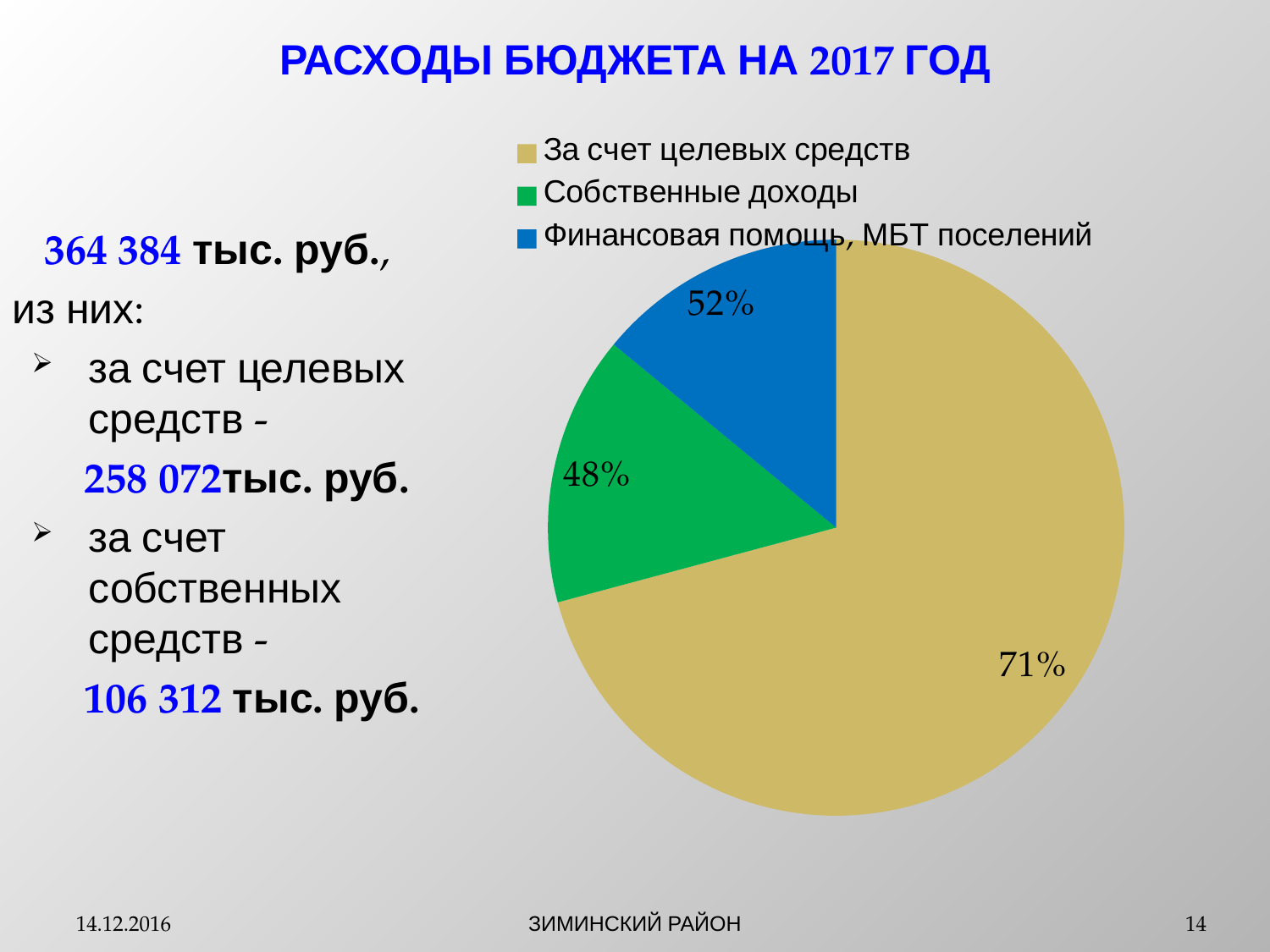

РАСХОДЫ БЮДЖЕТА НА 2017 ГОД

[unsupported chart]

364 384 тыс. руб.,
из них:
за счет целевых средств -
     258 072тыс. руб.
за счет собственных средств -
     106 312 тыс. руб.

14.12.2016
ЗИМИНСКИЙ РАЙОН
14